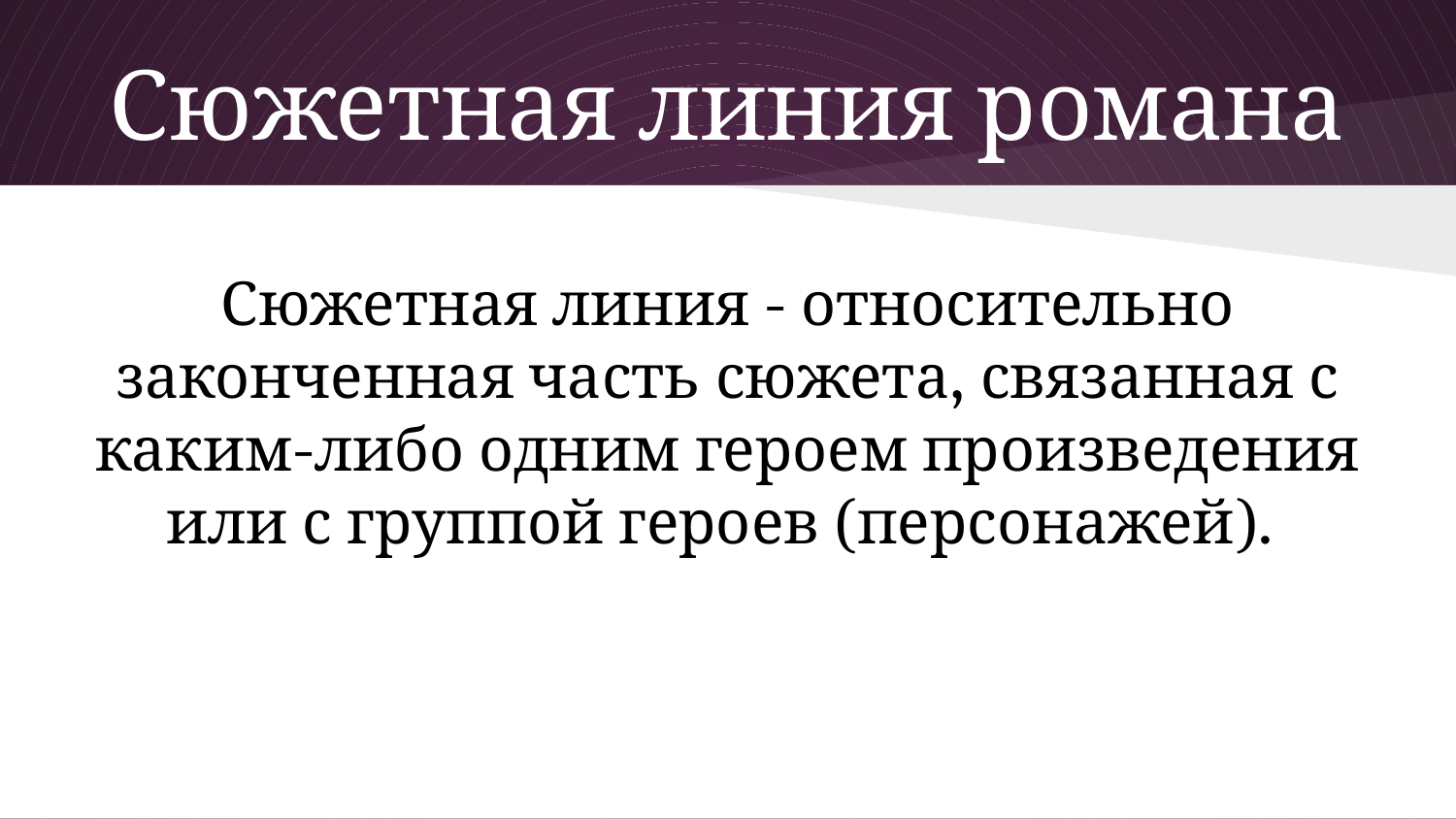

# Сюжетная линия романа
Сюжетная линия - относительно законченная часть сюжета, связанная с каким-либо одним героем произведения или с группой героев (персонажей).